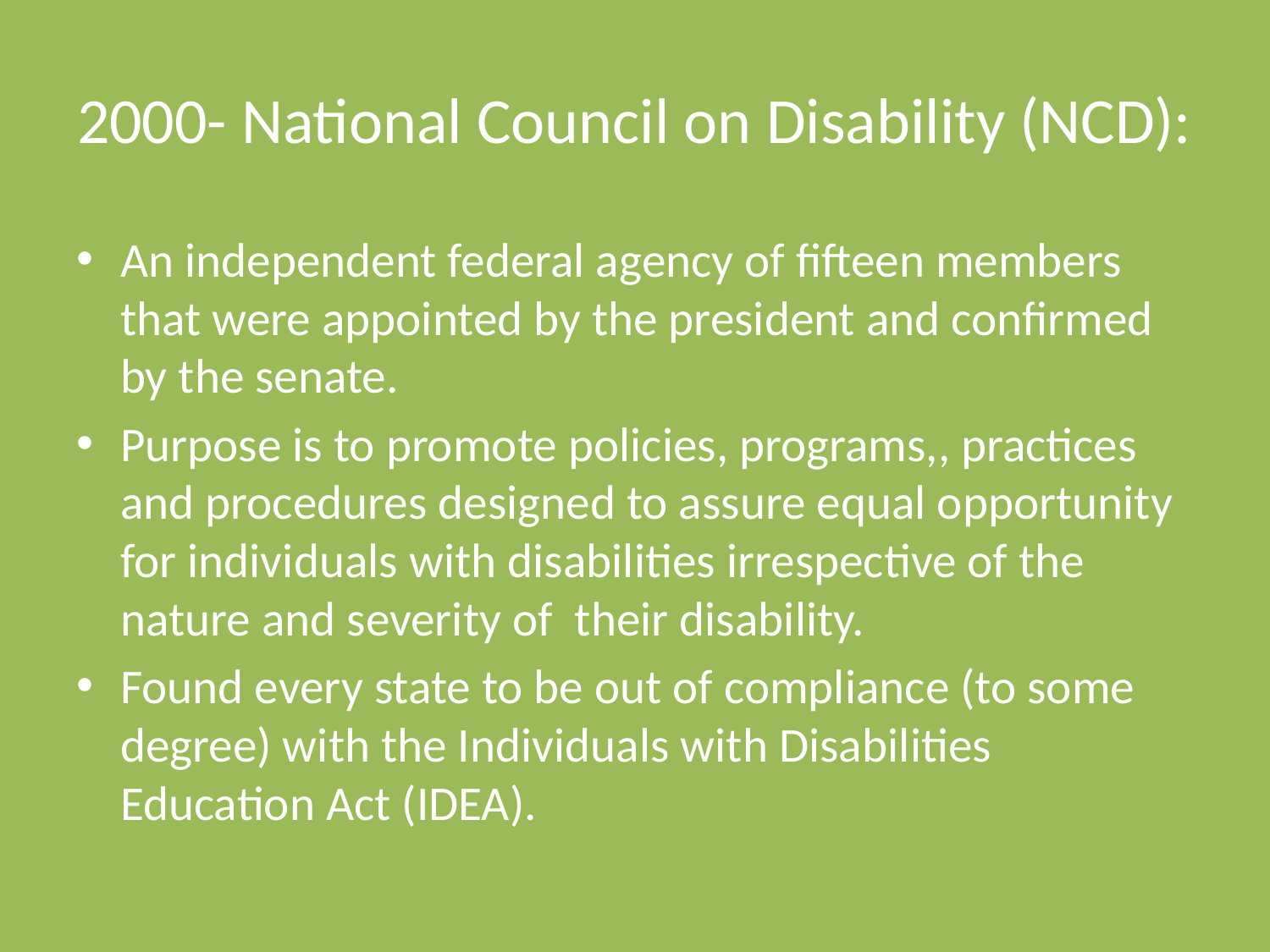

# 2000- National Council on Disability (NCD):
An independent federal agency of fifteen members that were appointed by the president and confirmed by the senate.
Purpose is to promote policies, programs,, practices and procedures designed to assure equal opportunity for individuals with disabilities irrespective of the nature and severity of  their disability.
Found every state to be out of compliance (to some degree) with the Individuals with Disabilities Education Act (IDEA).